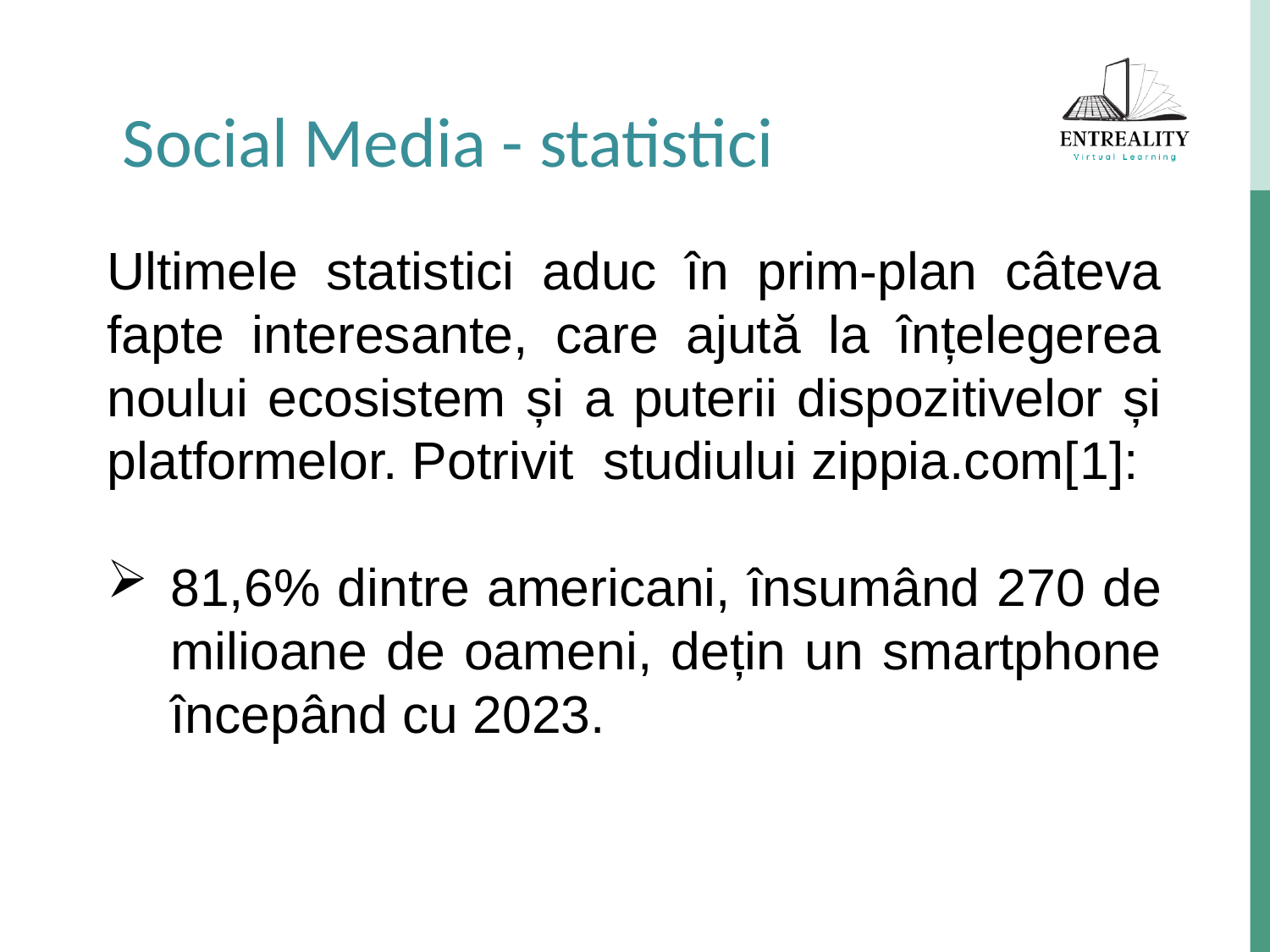

Social Media - statistici
Ultimele statistici aduc în prim-plan câteva fapte interesante, care ajută la înțelegerea noului ecosistem și a puterii dispozitivelor și platformelor. Potrivit  studiului zippia.com[1]:

81,6% dintre americani, însumând 270 de milioane de oameni, dețin un smartphone începând cu 2023.